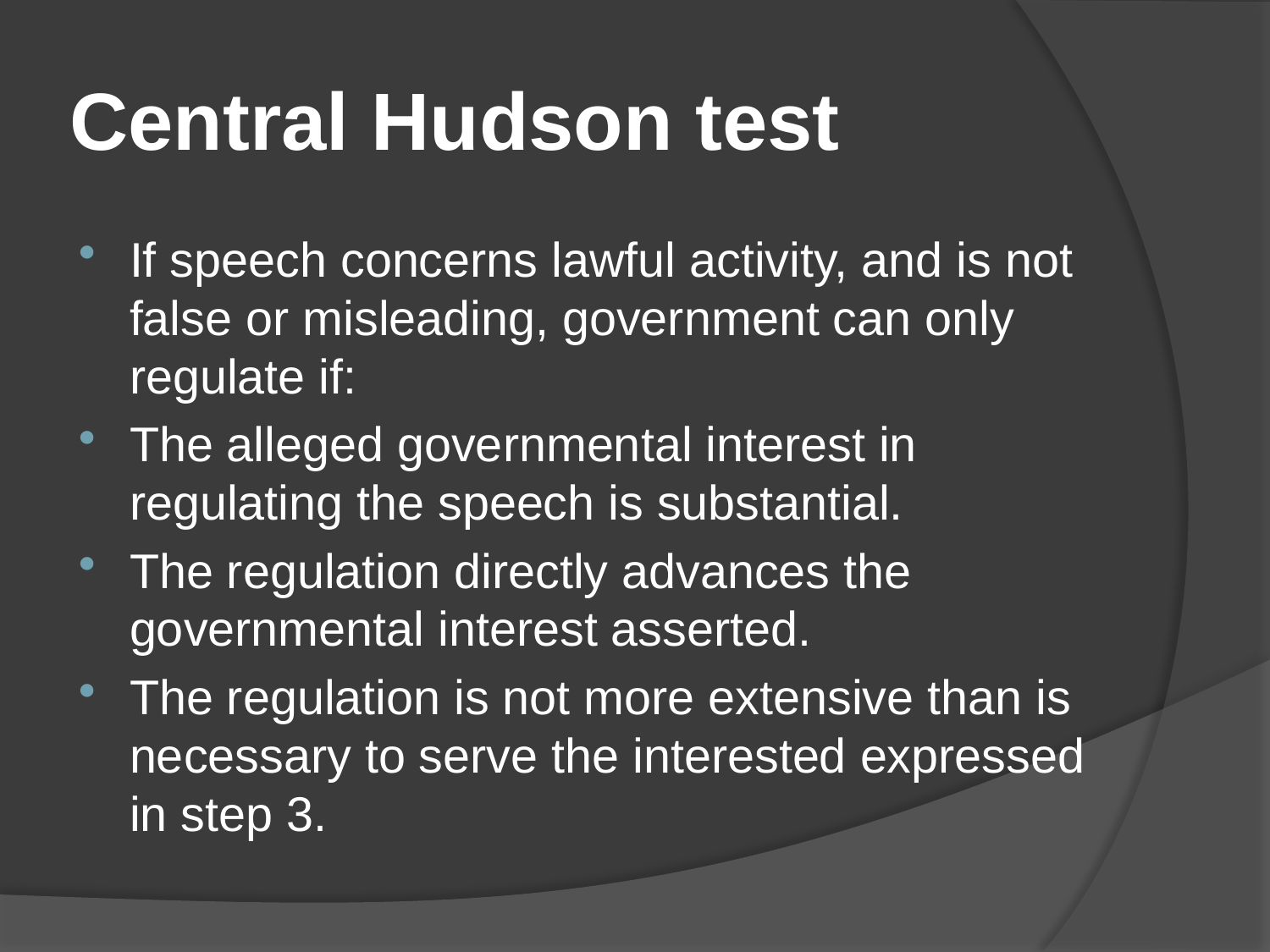

# Central Hudson test
If speech concerns lawful activity, and is not false or misleading, government can only regulate if:
The alleged governmental interest in regulating the speech is substantial.
The regulation directly advances the governmental interest asserted.
The regulation is not more extensive than is necessary to serve the interested expressed in step 3.